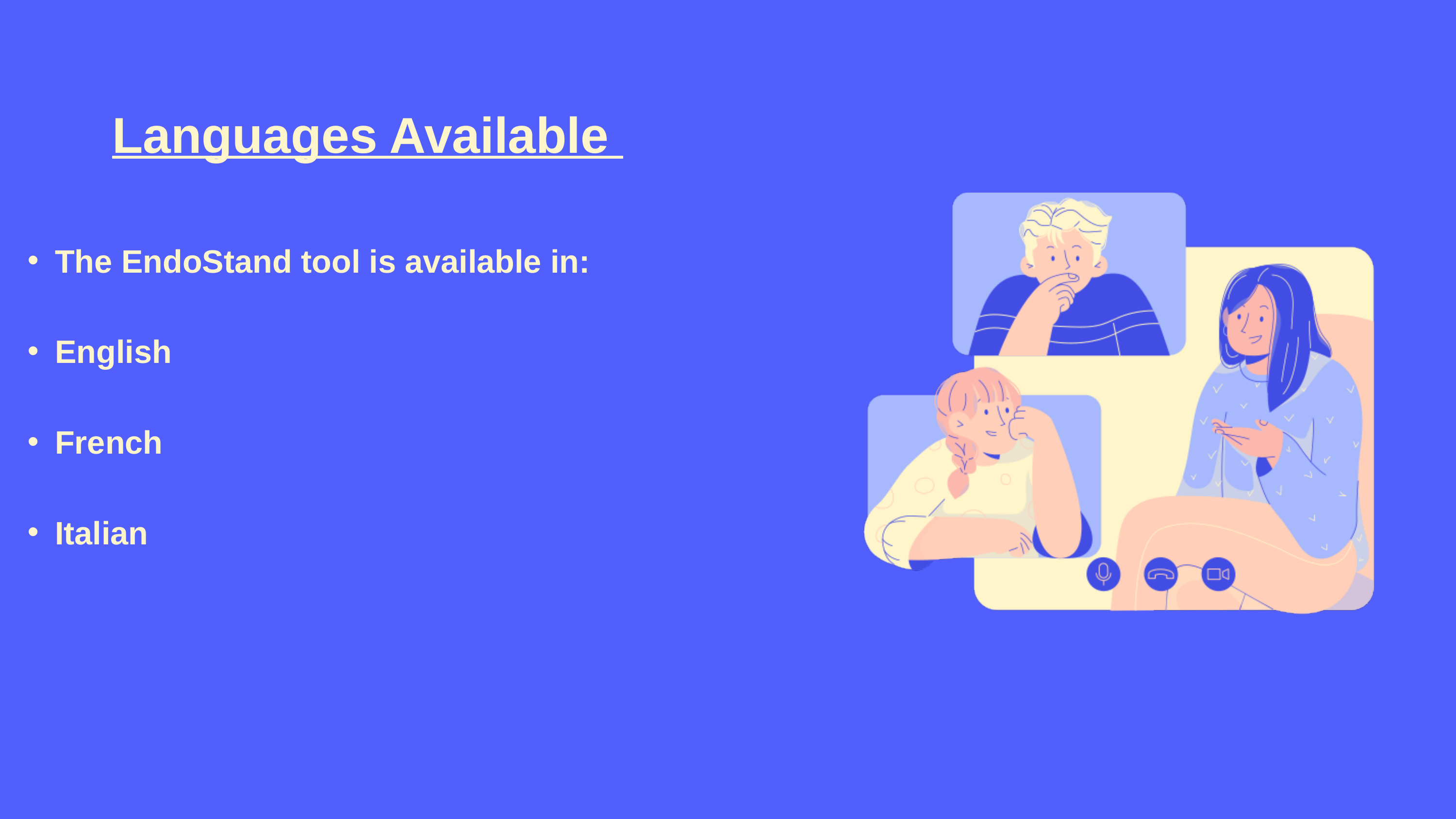

Languages Available

The EndoStand tool is available in:

English

French

Italian